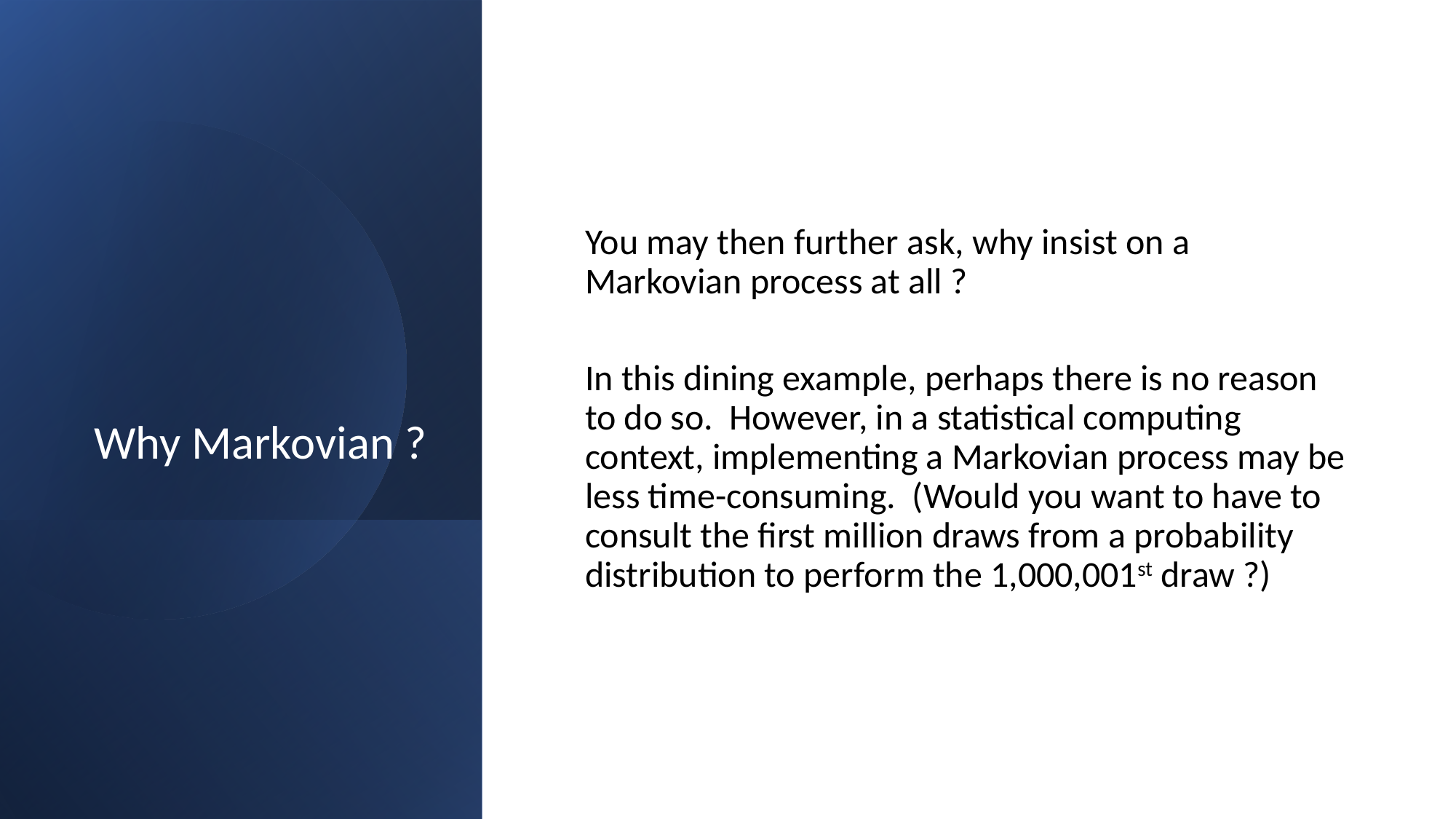

# Why Markovian ?
You may then further ask, why insist on a Markovian process at all ?

In this dining example, perhaps there is no reason to do so.  However, in a statistical computing context, implementing a Markovian process may be less time-consuming.  (Would you want to have to consult the first million draws from a probability distribution to perform the 1,000,001st draw ?)